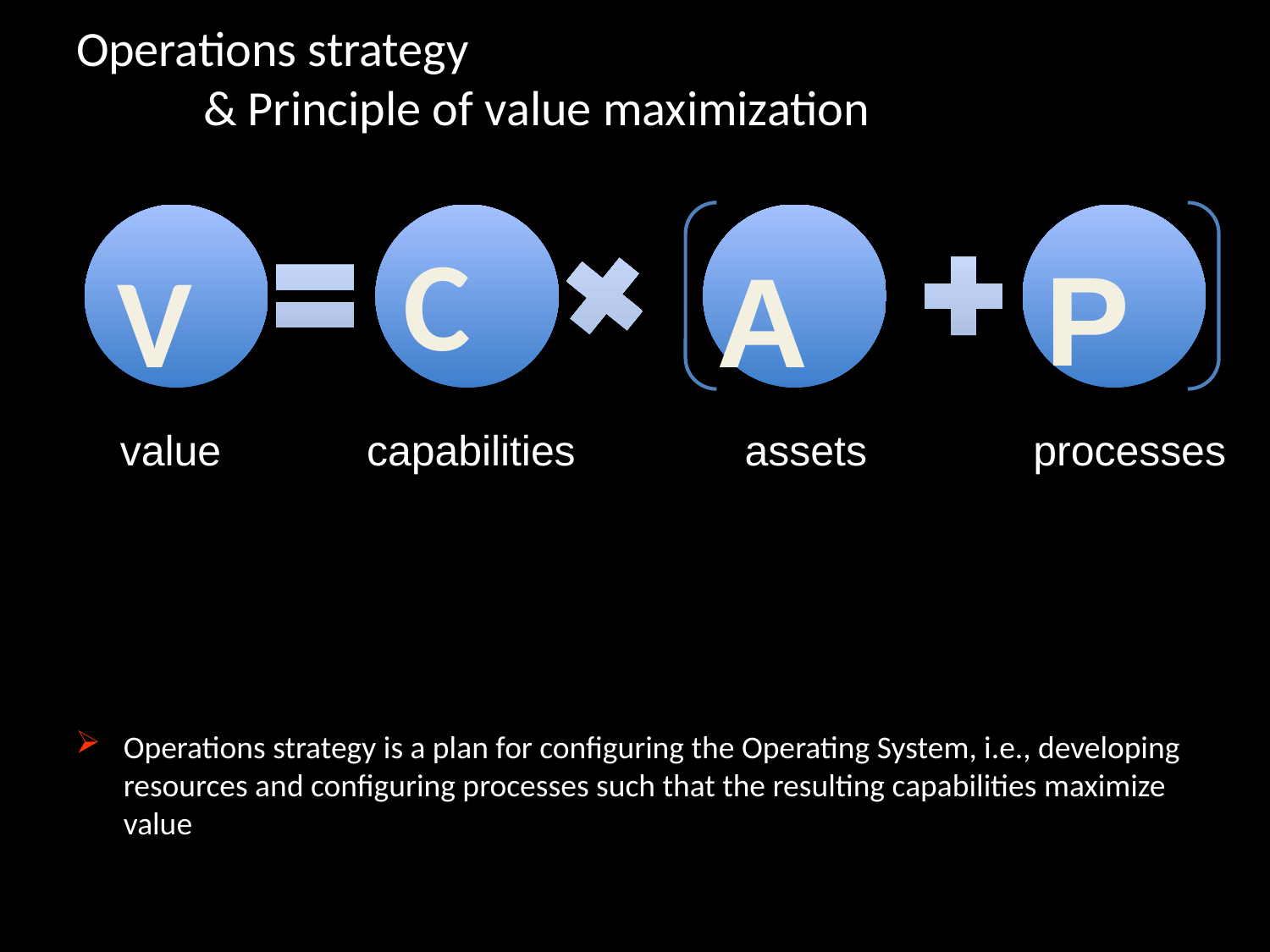

# Operations strategy & Principle of value maximization

A
C
P
V
value
capabilities
assets
processes
Operations strategy is a plan for configuring the Operating System, i.e., developing resources and configuring processes such that the resulting capabilities maximize value